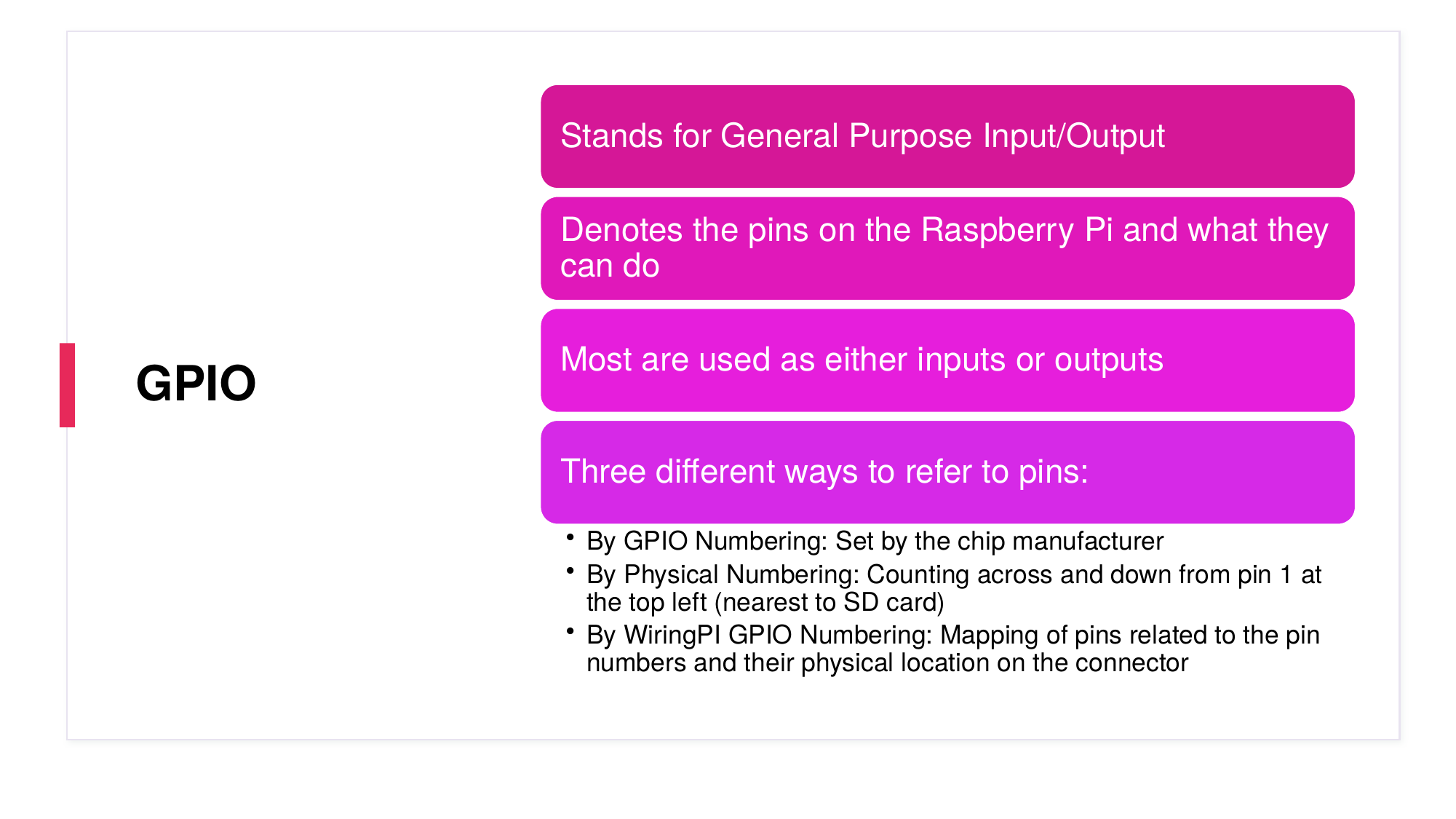

# GPIO
Stands for General Purpose Input/Output
Denotes the pins on the Raspberry Pi and what they can do
Most are used as either inputs or outputs
Three different ways to refer to pins:
By GPIO Numbering: Set by the chip manufacturer
By Physical Numbering: Counting across and down from pin 1 at the top left (nearest to SD card)
By WiringPI GPIO Numbering: Mapping of pins related to the pin numbers and their physical location on the connector